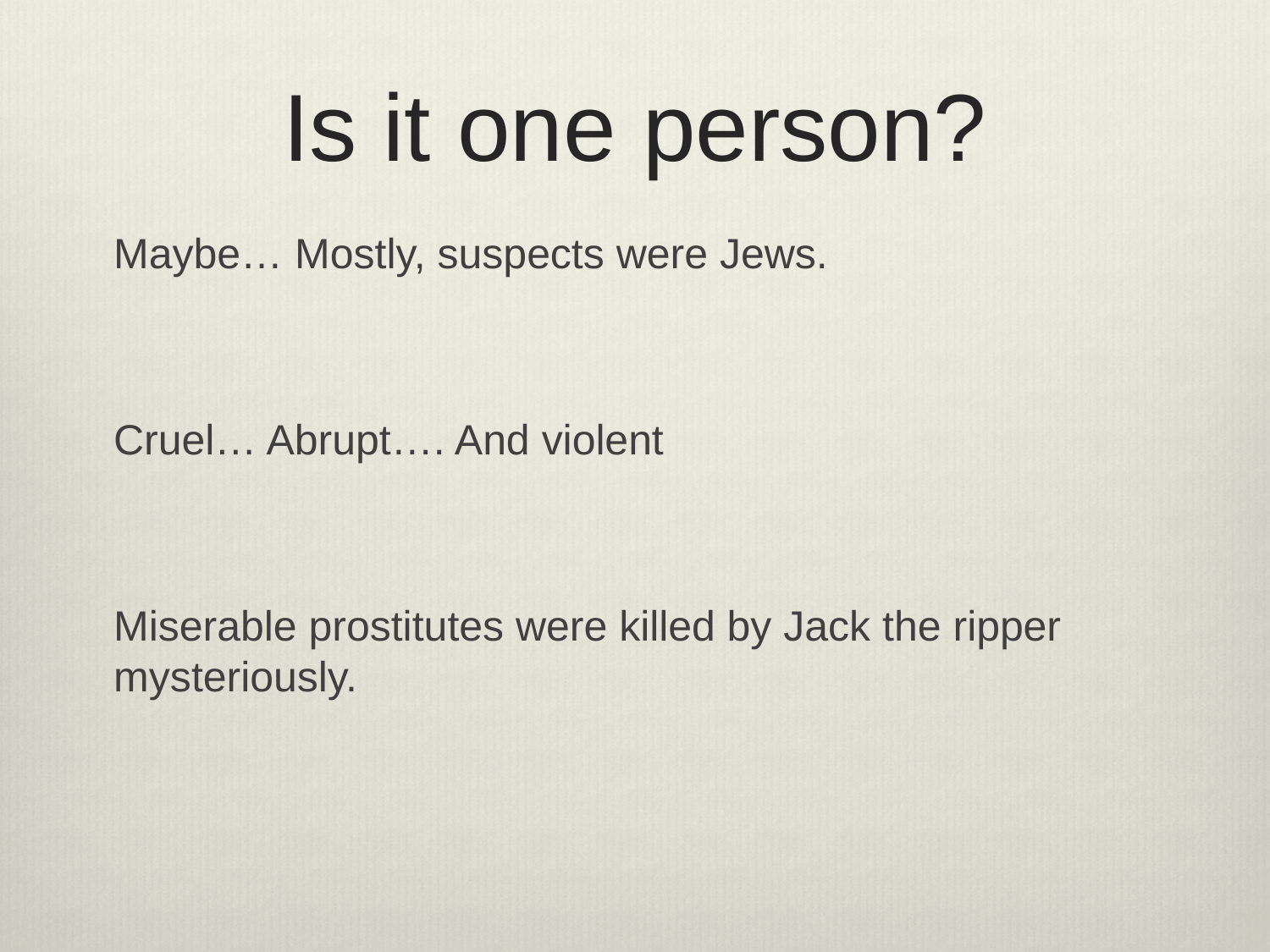

# Is it one person?
Maybe… Mostly, suspects were Jews.

Cruel… Abrupt…. And violent

Miserable prostitutes were killed by Jack the ripper mysteriously.